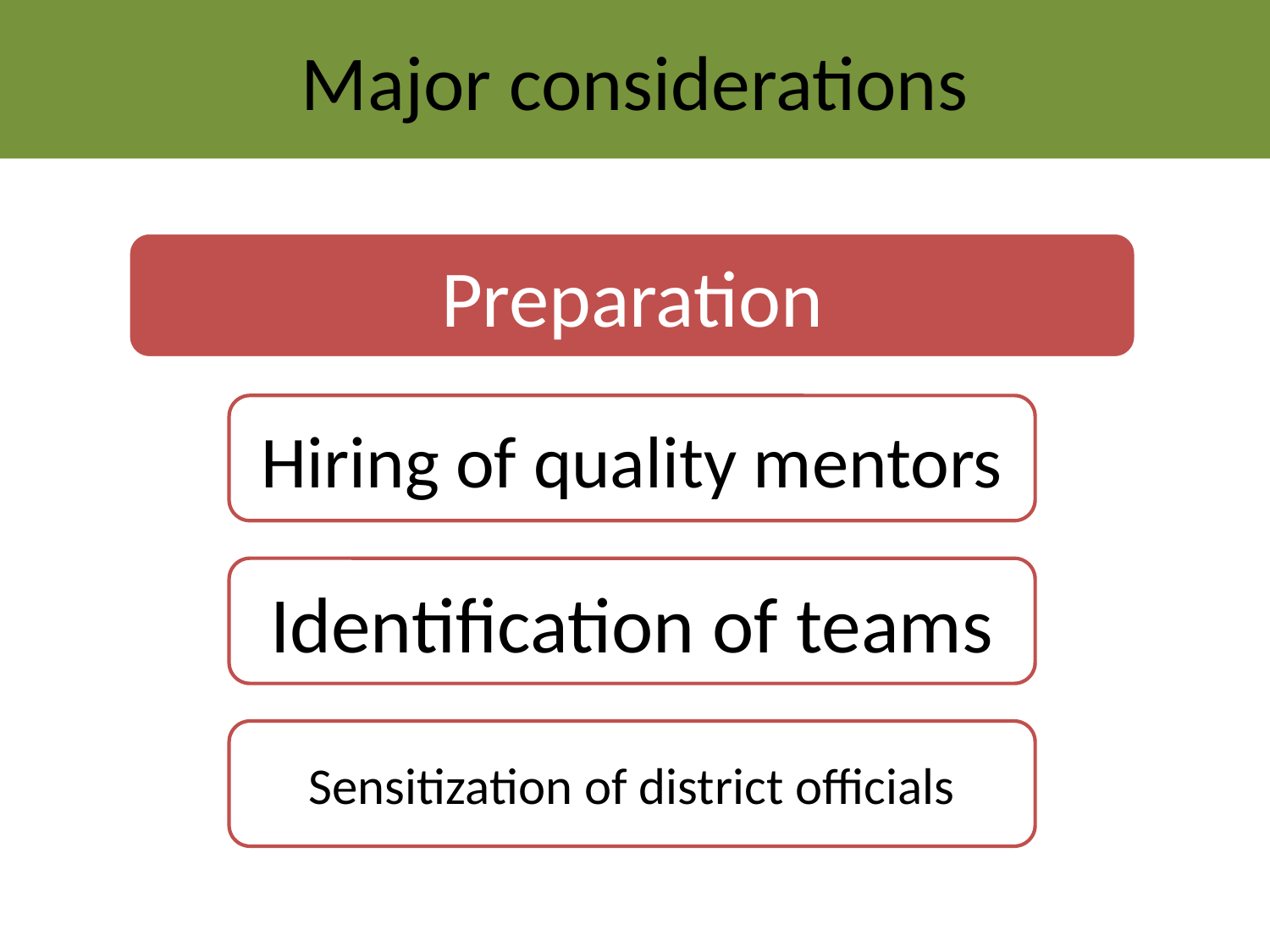

# Major considerations
Preparation
Hiring of quality mentors
Identification of teams
Sensitization of district officials